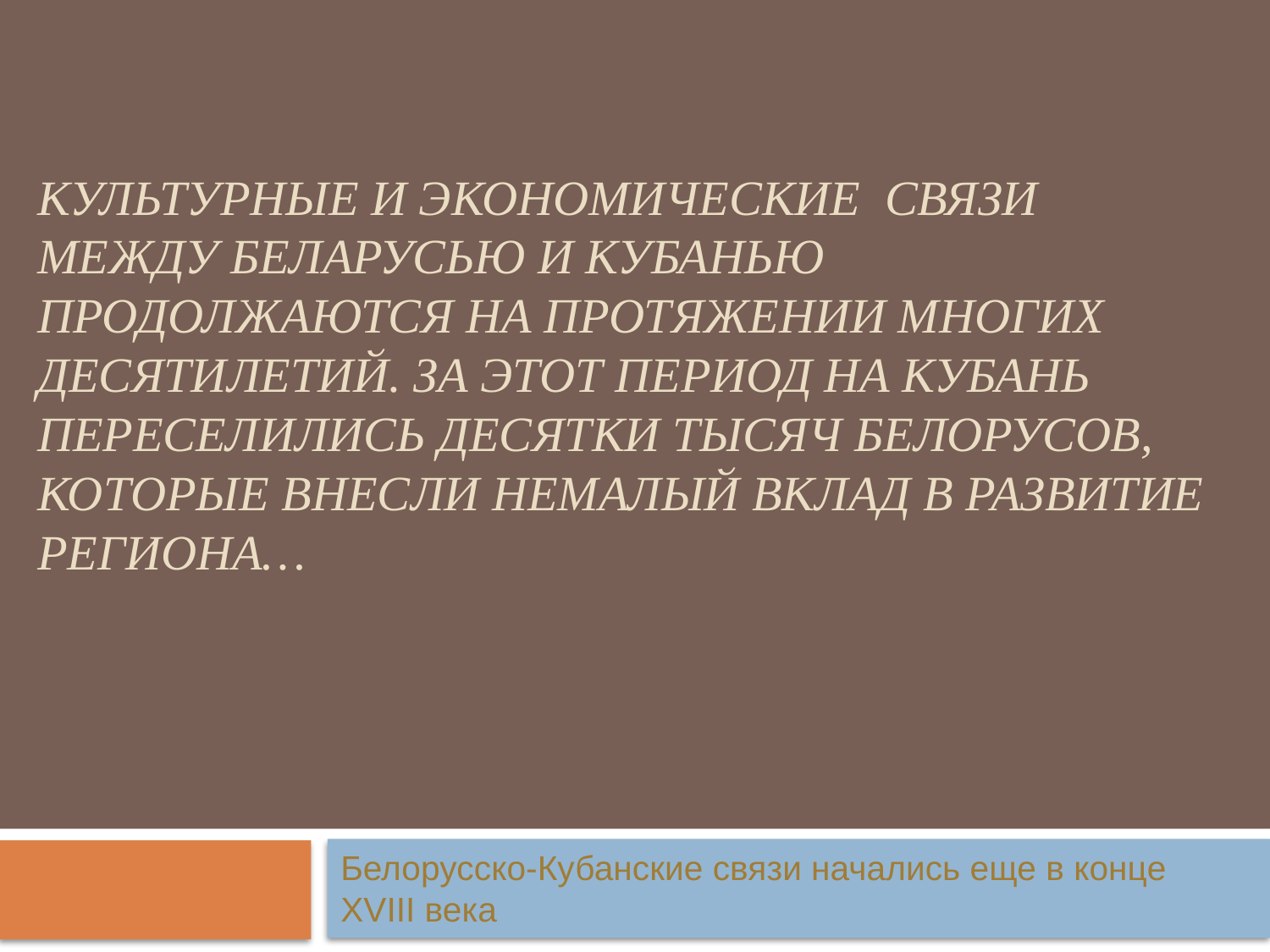

# Культурные и экономические  связи между Беларусью и кубанью продолжаются на протяжении многих десятилетий. За этот период на кубань переселились десятки тысяч белорусов, которые внесли немалый вклад в развитие региона…
Белорусско-Кубанские связи начались еще в конце XVIII века